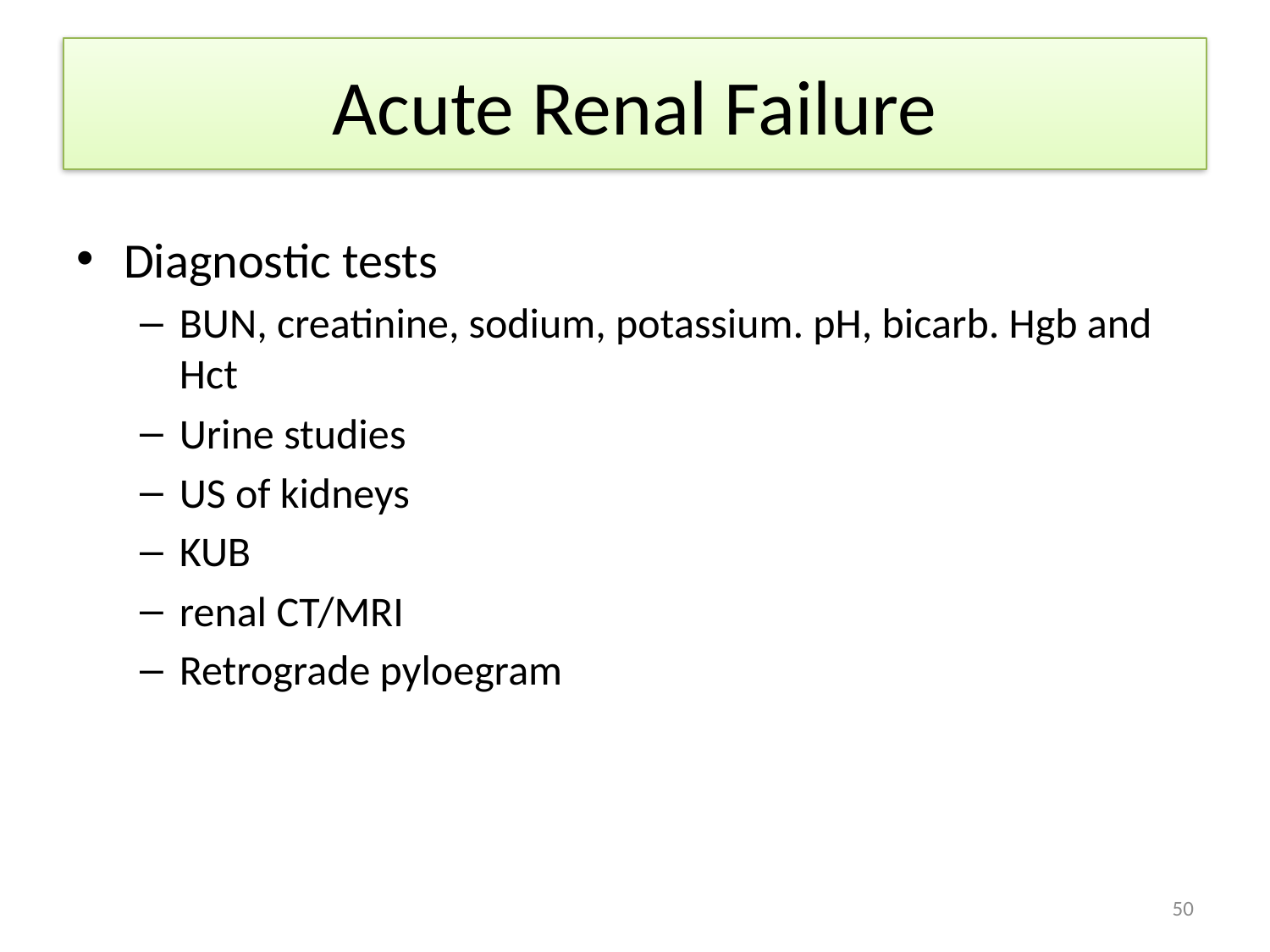

# Acute Renal Failure
Diagnostic tests
BUN, creatinine, sodium, potassium. pH, bicarb. Hgb and Hct
Urine studies
US of kidneys
KUB
renal CT/MRI
Retrograde pyloegram
50